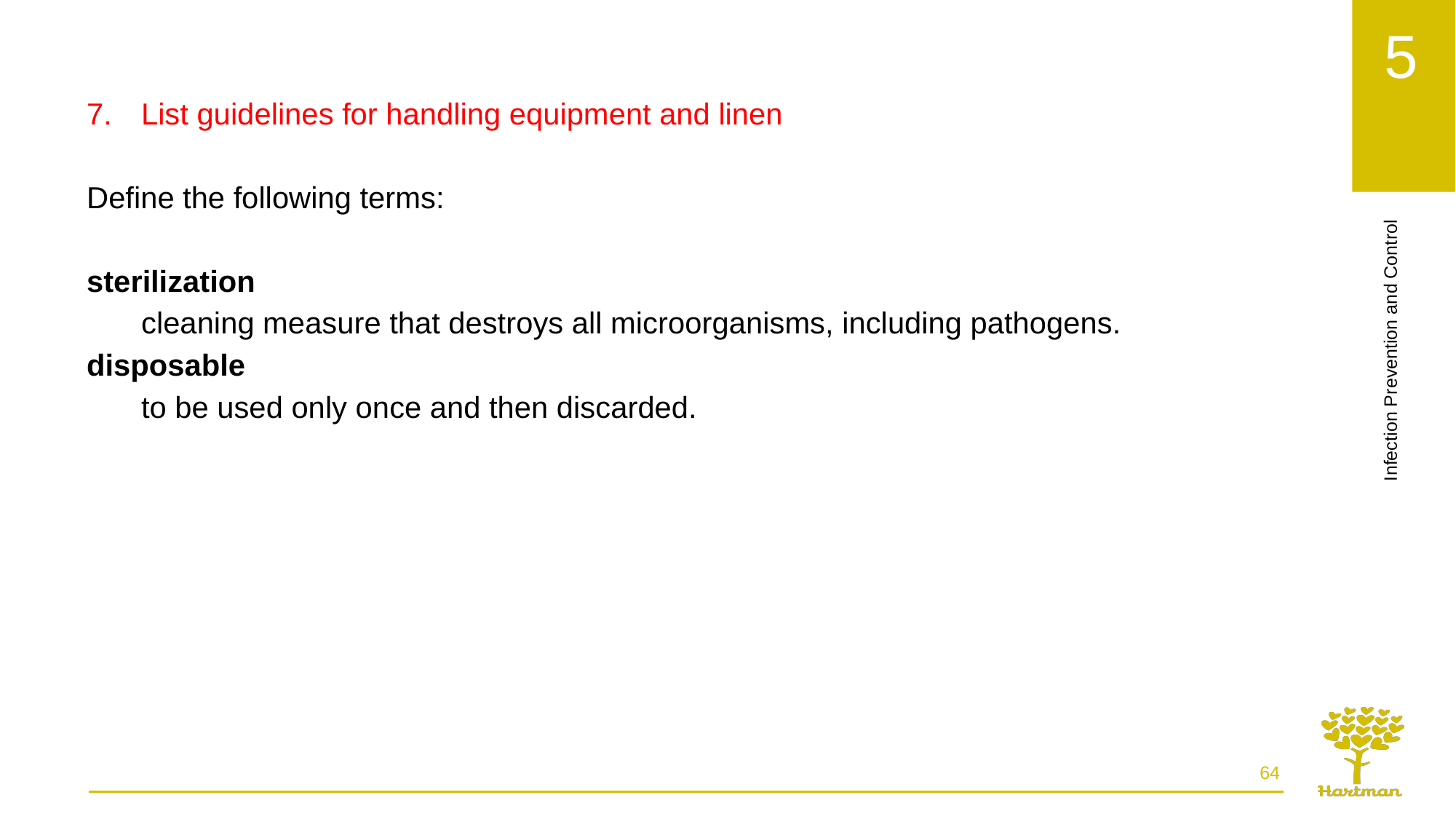

List guidelines for handling equipment and linen

Define the following terms:

sterilization
cleaning measure that destroys all microorganisms, including pathogens.
disposable
to be used only once and then discarded.

64